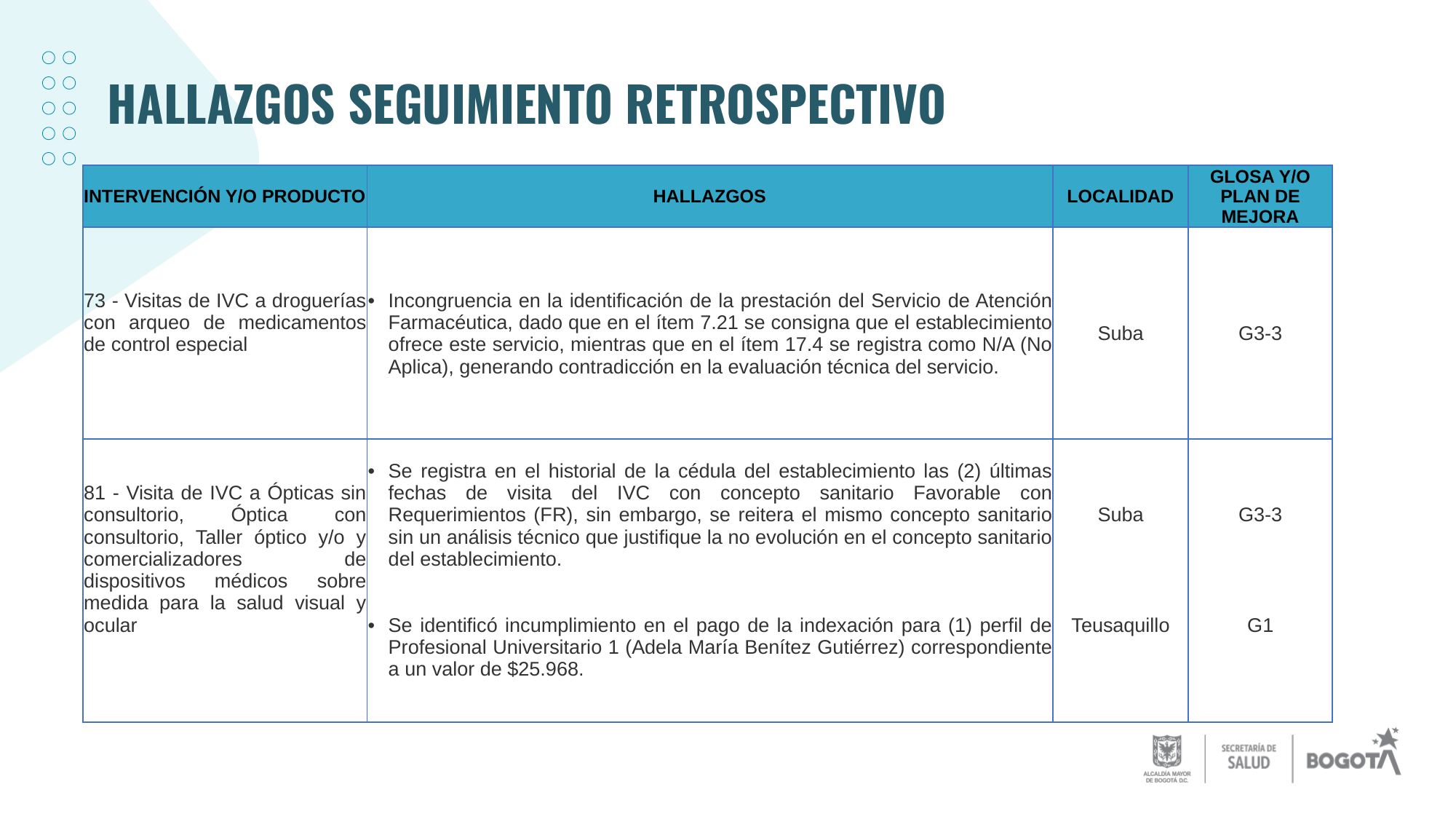

# HALLAZGOS SEGUIMIENTO RETROSPECTIVO
| INTERVENCIÓN Y/O PRODUCTO | HALLAZGOS | LOCALIDAD | GLOSA Y/O PLAN DE MEJORA |
| --- | --- | --- | --- |
| 73 - Visitas de IVC a droguerías con arqueo de medicamentos de control especial | Incongruencia en la identificación de la prestación del Servicio de Atención Farmacéutica, dado que en el ítem 7.21 se consigna que el establecimiento ofrece este servicio, mientras que en el ítem 17.4 se registra como N/A (No Aplica), generando contradicción en la evaluación técnica del servicio. | Suba | G3-3 |
| 81 - Visita de IVC a Ópticas sin consultorio, Óptica con consultorio, Taller óptico y/o y comercializadores de dispositivos médicos sobre medida para la salud visual y ocular | Se registra en el historial de la cédula del establecimiento las (2) últimas fechas de visita del IVC con concepto sanitario Favorable con Requerimientos (FR), sin embargo, se reitera el mismo concepto sanitario sin un análisis técnico que justifique la no evolución en el concepto sanitario del establecimiento. Se identificó incumplimiento en el pago de la indexación para (1) perfil de Profesional Universitario 1 (Adela María Benítez Gutiérrez) correspondiente a un valor de $25.968. | Suba Teusaquillo | G3-3 G1 |